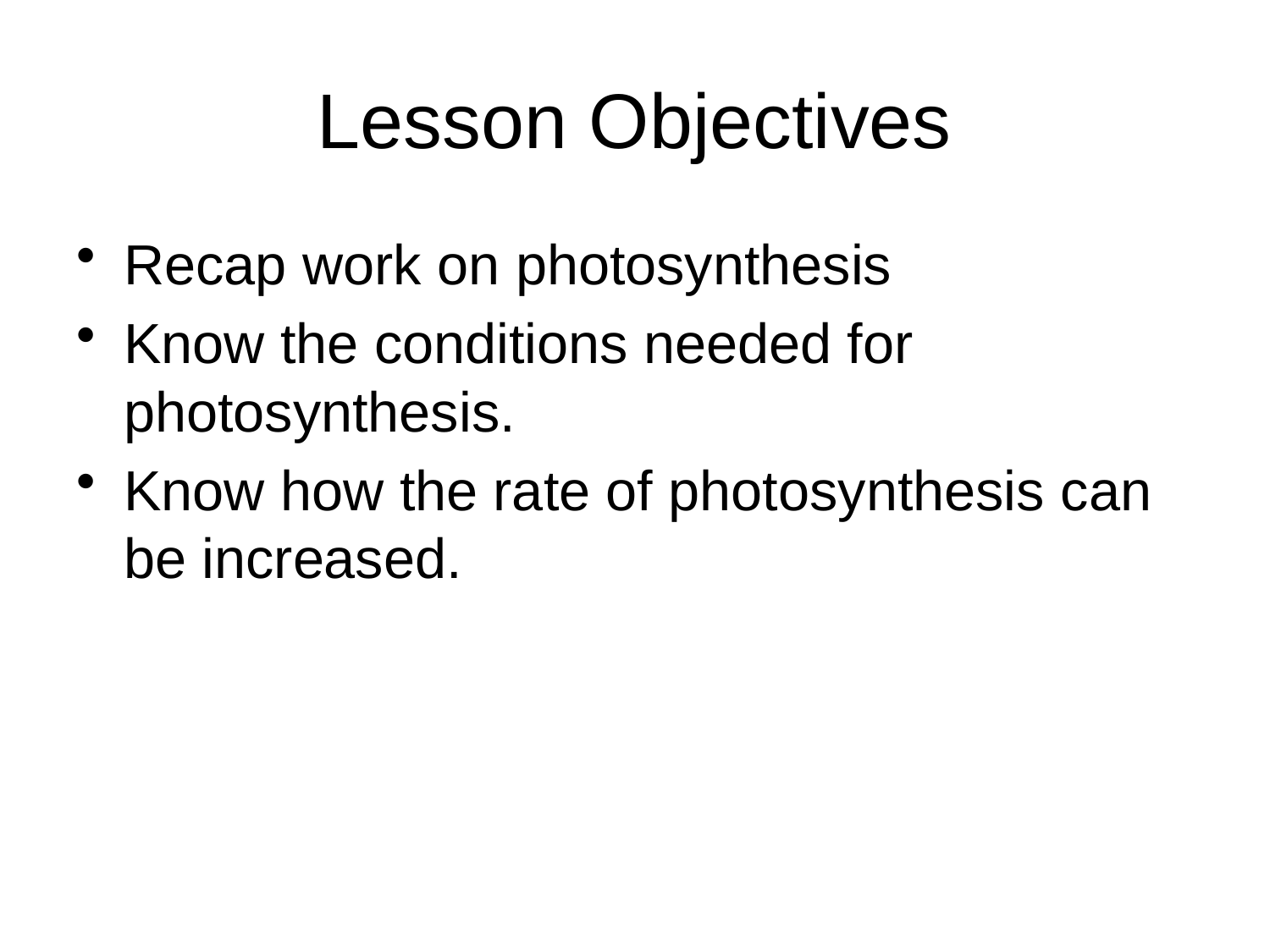

# Lesson Objectives
Recap work on photosynthesis
Know the conditions needed for photosynthesis.
Know how the rate of photosynthesis can be increased.